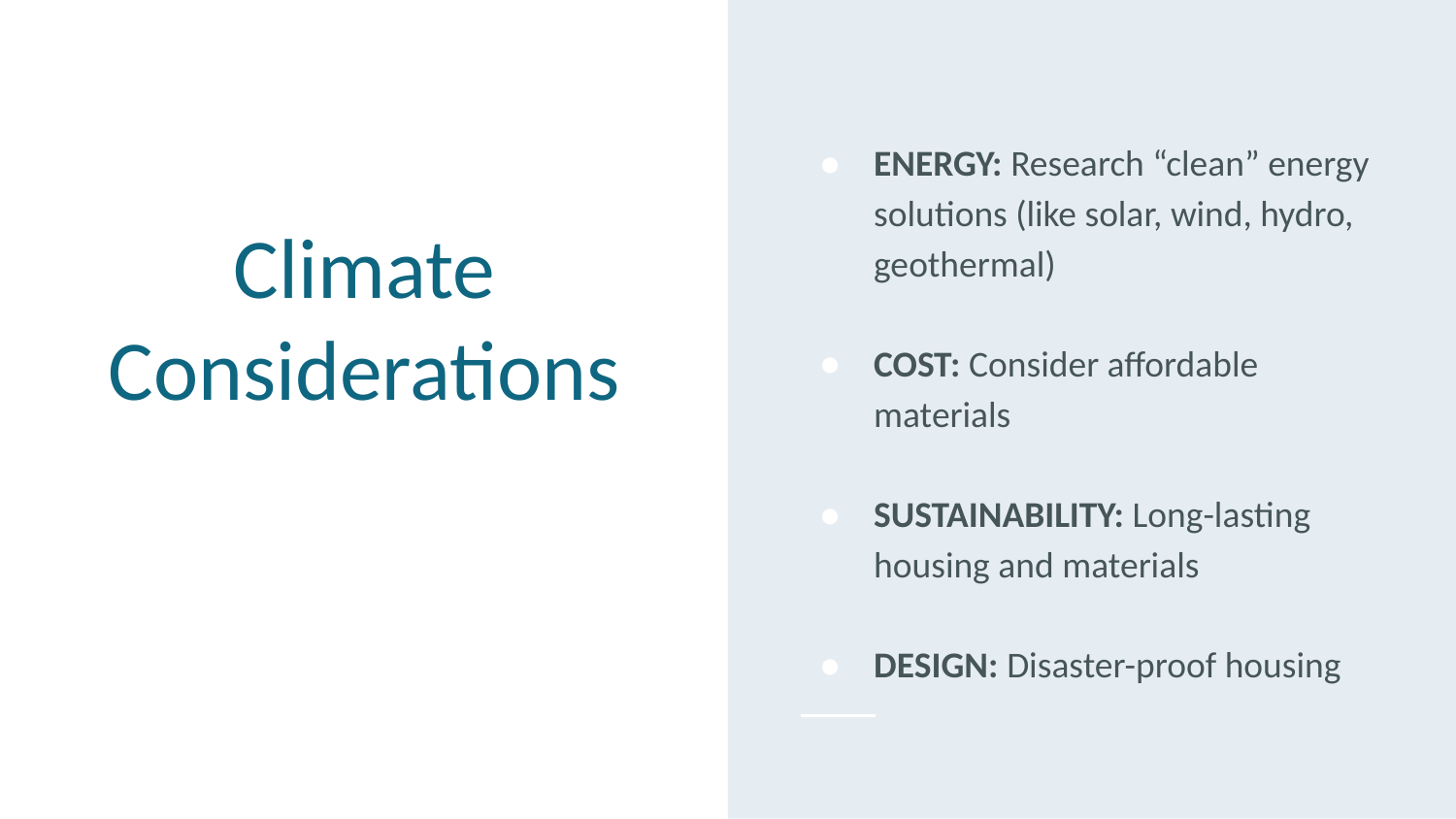

ENERGY: Research “clean” energy solutions (like solar, wind, hydro, geothermal)

COST: Consider affordable materials

SUSTAINABILITY: Long-lasting housing and materials

DESIGN: Disaster-proof housing
# Climate Considerations